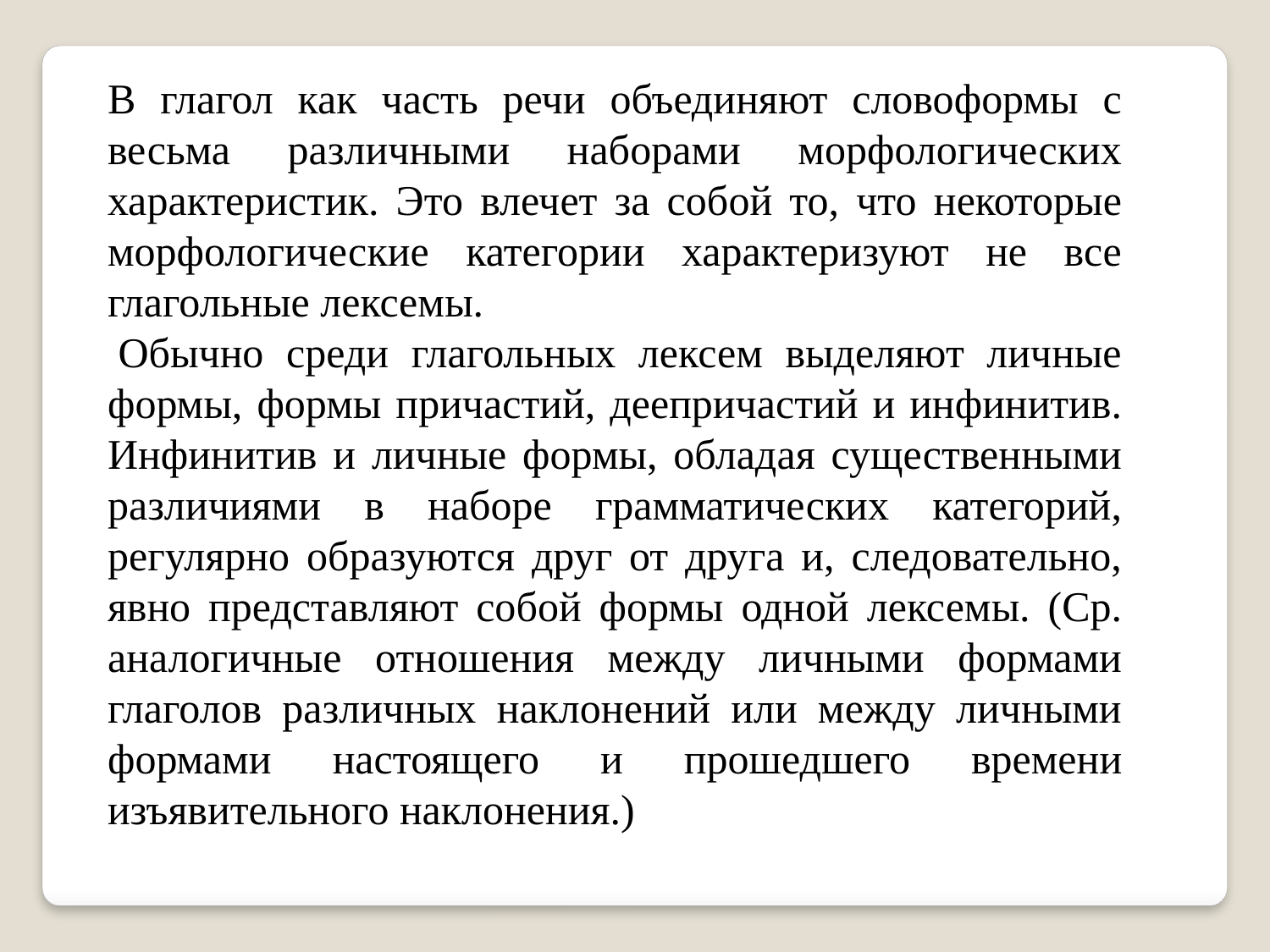

В глагол как часть речи объединяют словоформы с весьма различными наборами морфологических характеристик. Это влечет за собой то, что некоторые морфологические категории характеризуют не все глагольные лексемы.
 Обычно среди глагольных лексем выделяют личные формы, формы причастий, деепричастий и инфинитив. Инфинитив и личные формы, обладая существенными различиями в наборе грамматических категорий, регулярно образуются друг от друга и, следовательно, явно представляют собой формы одной лексемы. (Ср. аналогичные отношения между личными формами глаголов различных наклонений или между личными формами настоящего и прошедшего времени изъявительного наклонения.)